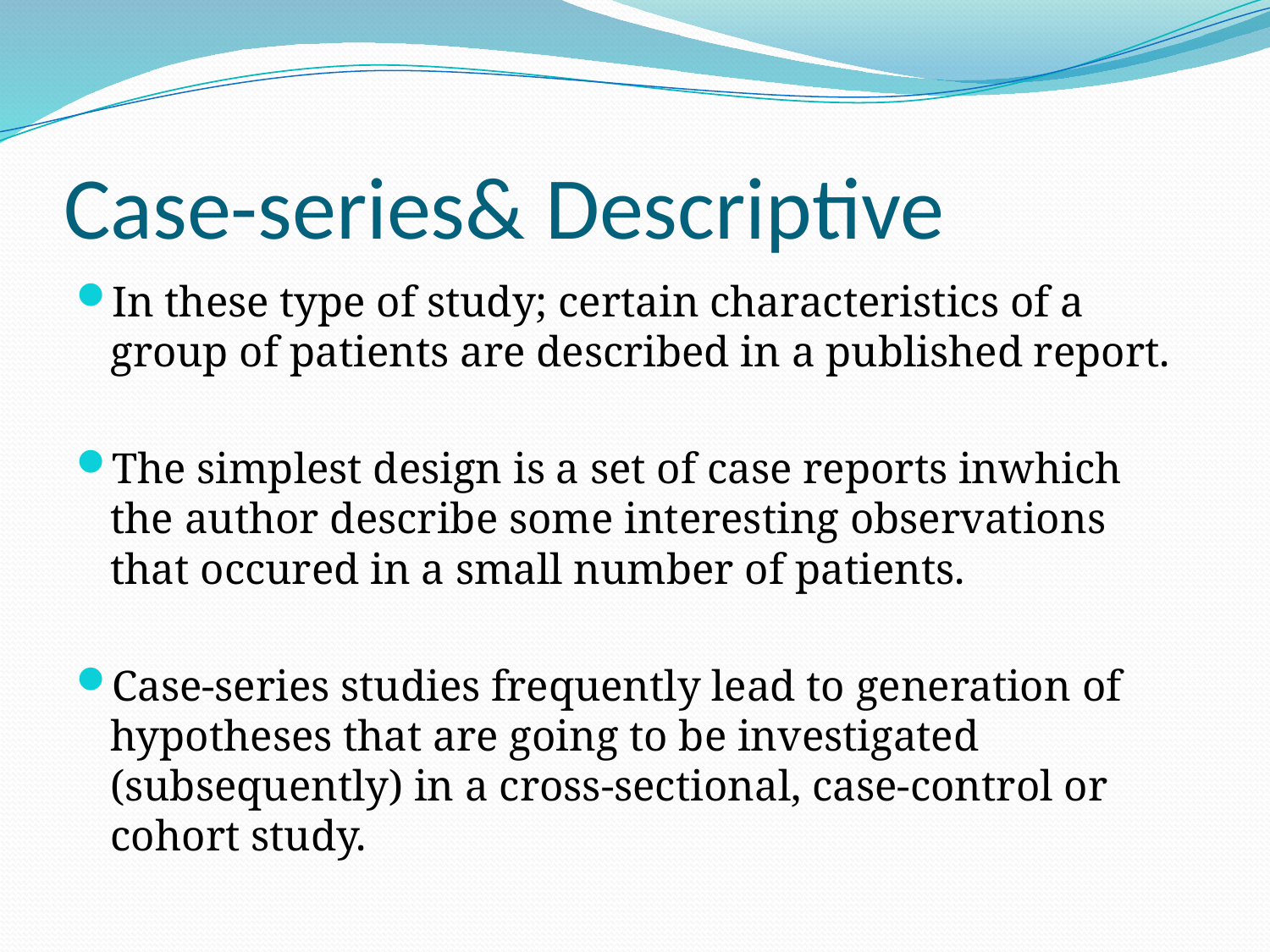

# Case-series& Descriptive
In these type of study; certain characteristics of a group of patients are described in a published report.

The simplest design is a set of case reports inwhich the author describe some interesting observations that occured in a small number of patients.

Case-series studies frequently lead to generation of hypotheses that are going to be investigated  (subsequently) in a cross-sectional, case-control or cohort study.